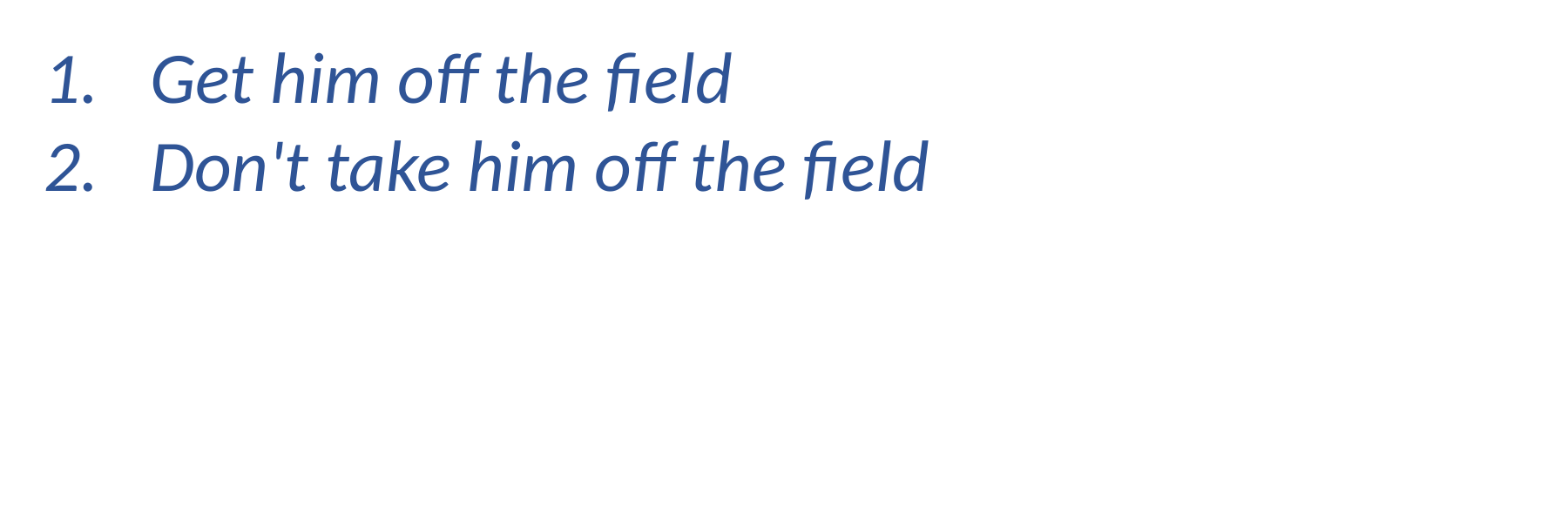

Get him off the field
Don't take him off the field